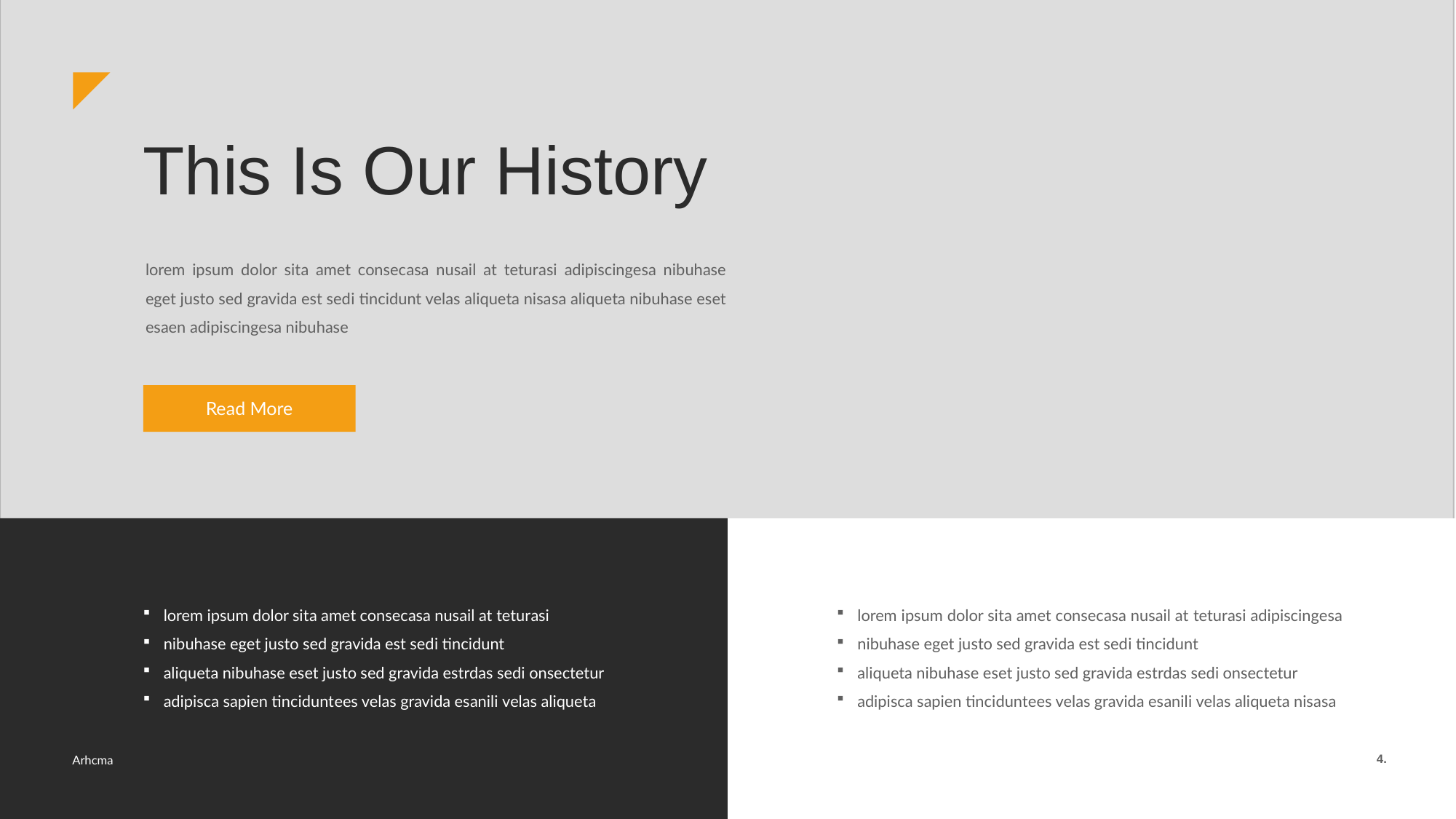

This Is Our History
lorem ipsum dolor sita amet consecasa nusail at teturasi adipiscingesa nibuhase eget justo sed gravida est sedi tincidunt velas aliqueta nisasa aliqueta nibuhase eset esaen adipiscingesa nibuhase

Read More

lorem ipsum dolor sita amet consecasa nusail at teturasi
nibuhase eget justo sed gravida est sedi tincidunt
aliqueta nibuhase eset justo sed gravida estrdas sedi onsectetur
adipisca sapien tinciduntees velas gravida esanili velas aliqueta
lorem ipsum dolor sita amet consecasa nusail at teturasi adipiscingesa
nibuhase eget justo sed gravida est sedi tincidunt
aliqueta nibuhase eset justo sed gravida estrdas sedi onsectetur
adipisca sapien tinciduntees velas gravida esanili velas aliqueta nisasa
4.
Arhcma